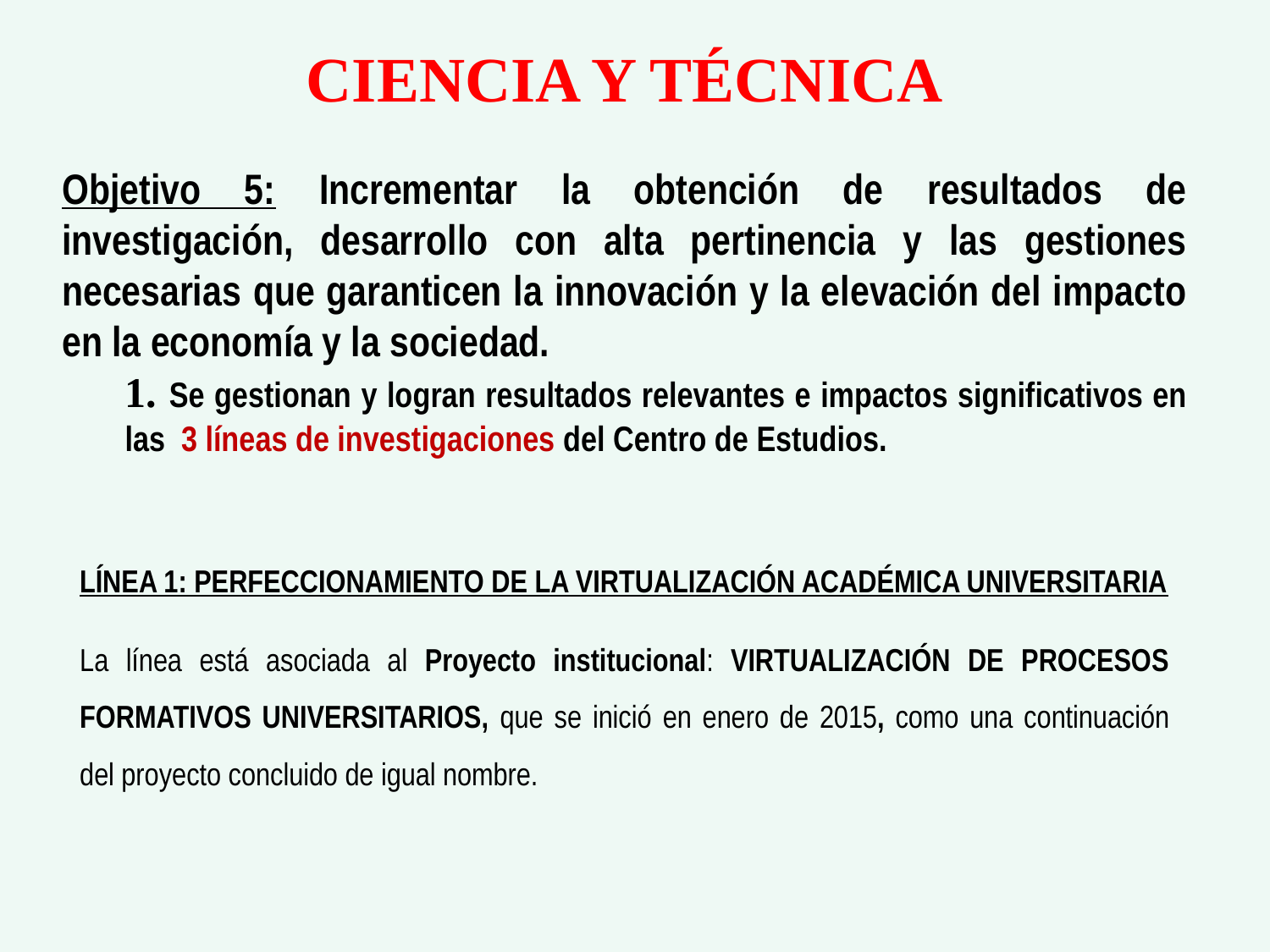

# CIENCIA Y TÉCNICA
Objetivo 5: Incrementar la obtención de resultados de investigación, desarrollo con alta pertinencia y las gestiones necesarias que garanticen la innovación y la elevación del impacto en la economía y la sociedad.
1. Se gestionan y logran resultados relevantes e impactos significativos en las  3 líneas de investigaciones del Centro de Estudios.
LÍNEA 1: PERFECCIONAMIENTO DE LA VIRTUALIZACIÓN ACADÉMICA UNIVERSITARIA
La línea está asociada al Proyecto institucional: VIRTUALIZACIÓN DE PROCESOS FORMATIVOS UNIVERSITARIOS, que se inició en enero de 2015, como una continuación del proyecto concluido de igual nombre.